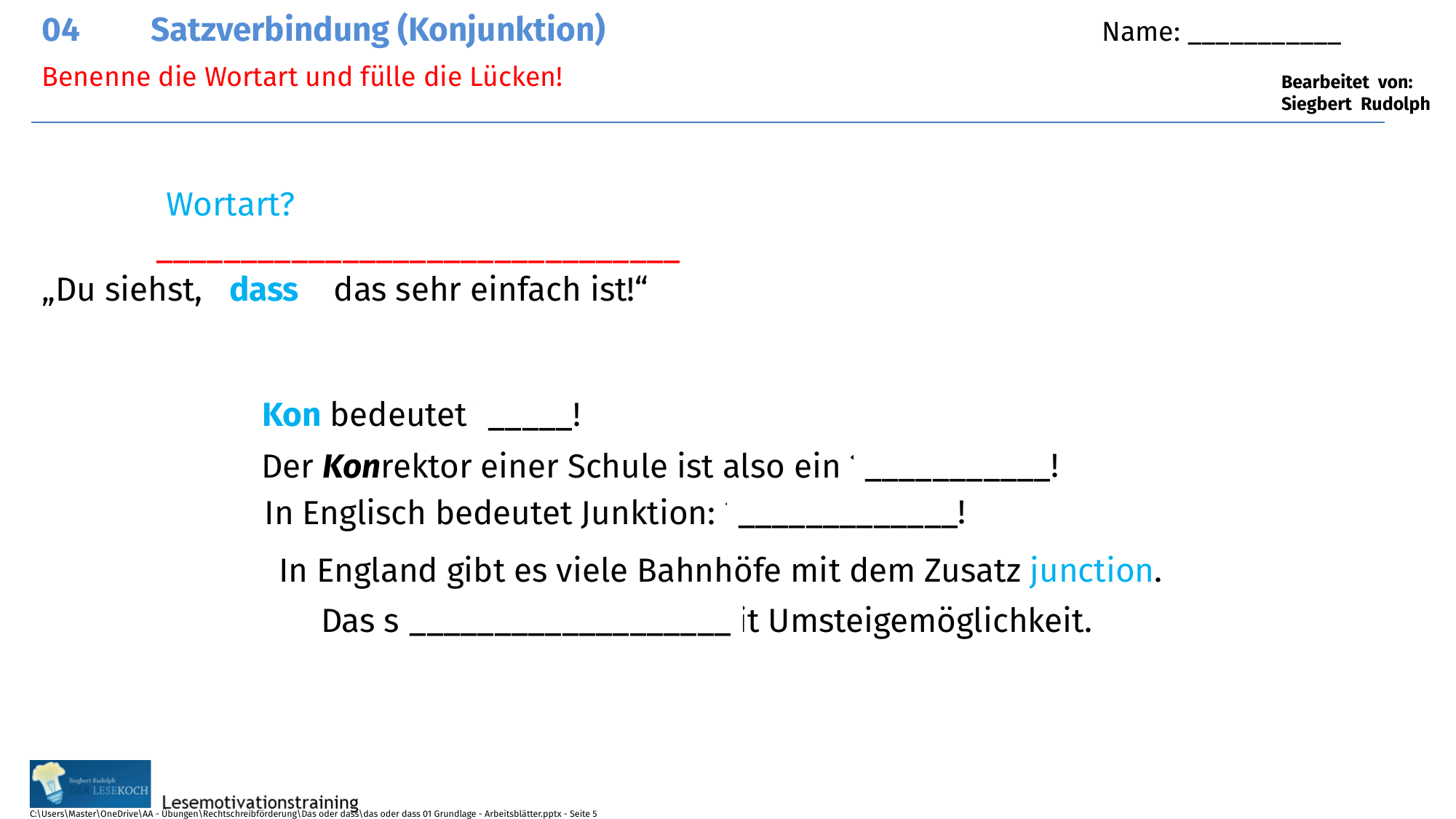

04	Satzverbindung (Konjunktion)   			         	          Name: ___________
Benenne die Wortart und fülle die Lücken!
Wortart?
_______________________________
„Du siehst,   dass    das sehr einfach ist!“
_____!
Kon bedeutet ?????!
___________!
Der Konrektor einer Schule ist also ein ?????.
_____________!
In Englisch bedeutet Junktion: ?????.
In England gibt es viele Bahnhöfe mit dem Zusatz junction.
___________________
Das sind          	?????	       mit Umsteigemöglichkeit.

C:\Users\Master\OneDrive\AA - Übungen\Rechtschreibförderung\Das oder dass\das oder dass 01 Grundlage - Arbeitsblätter.pptx - Seite 5